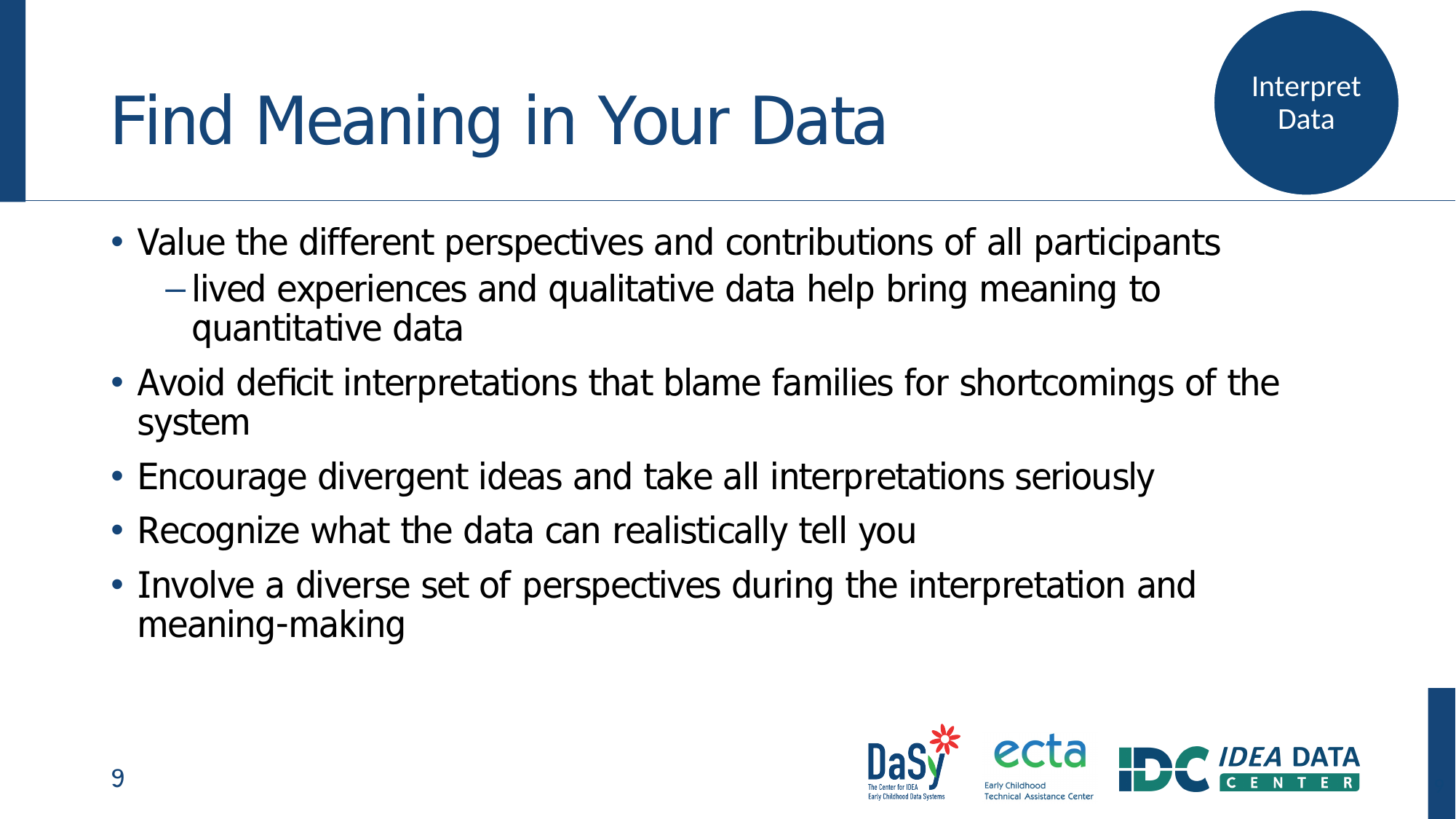

Interpret Data
# Find Meaning in Your Data
Value the different perspectives and contributions of all participants
lived experiences and qualitative data help bring meaning to quantitative data
Avoid deficit interpretations that blame families for shortcomings of the system​
Encourage divergent ideas and take all interpretations seriously ​
Recognize what the data can realistically tell you
Involve a diverse set of perspectives during the interpretation and meaning-making
9